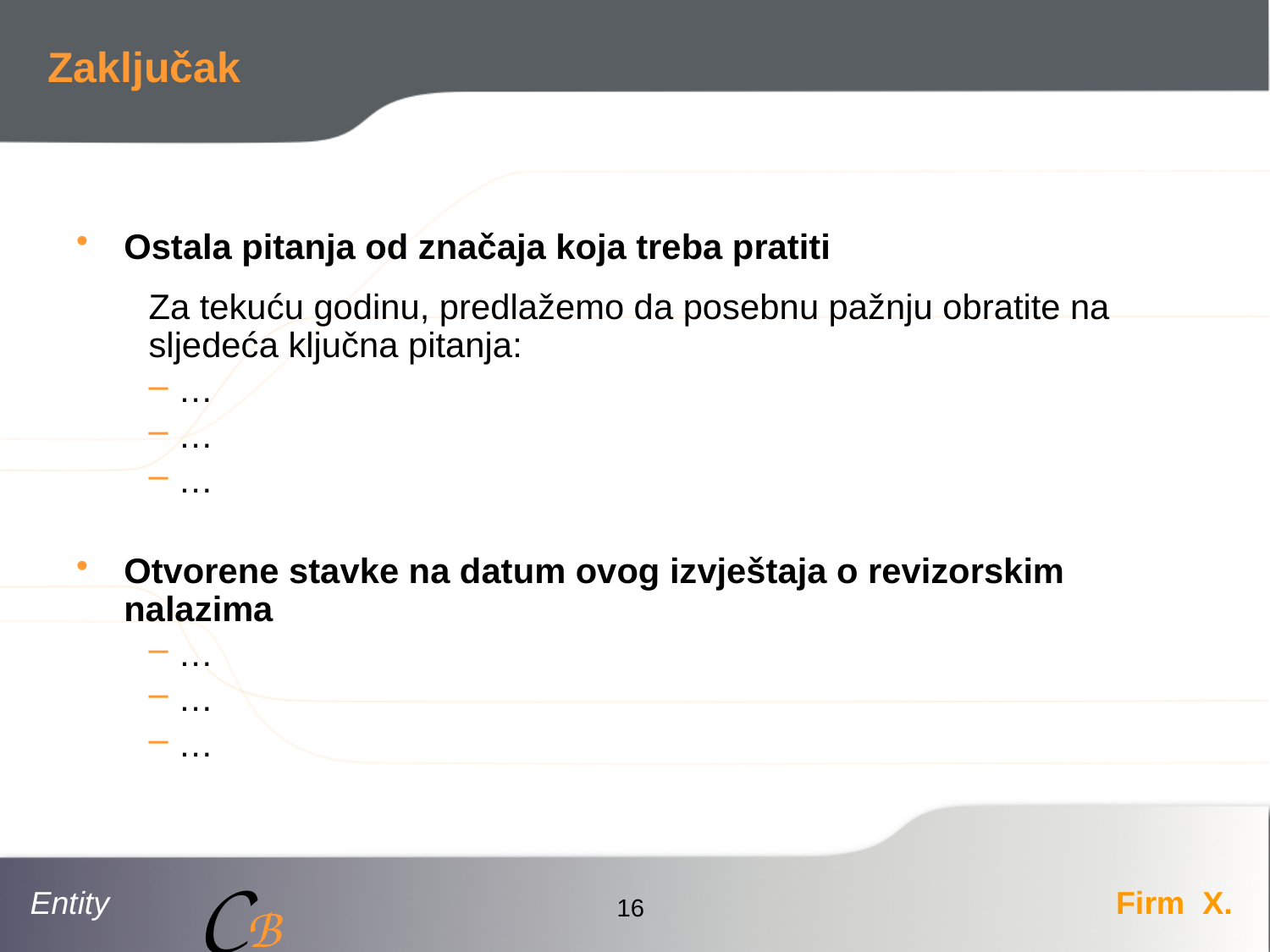

# Zaključak
Ostala pitanja od značaja koja treba pratiti

Za tekuću godinu, predlažemo da posebnu pažnju obratite na sljedeća ključna pitanja:
 …
 …
 …

Otvorene stavke na datum ovog izvještaja o revizorskim nalazima
 …
 …
 …

16